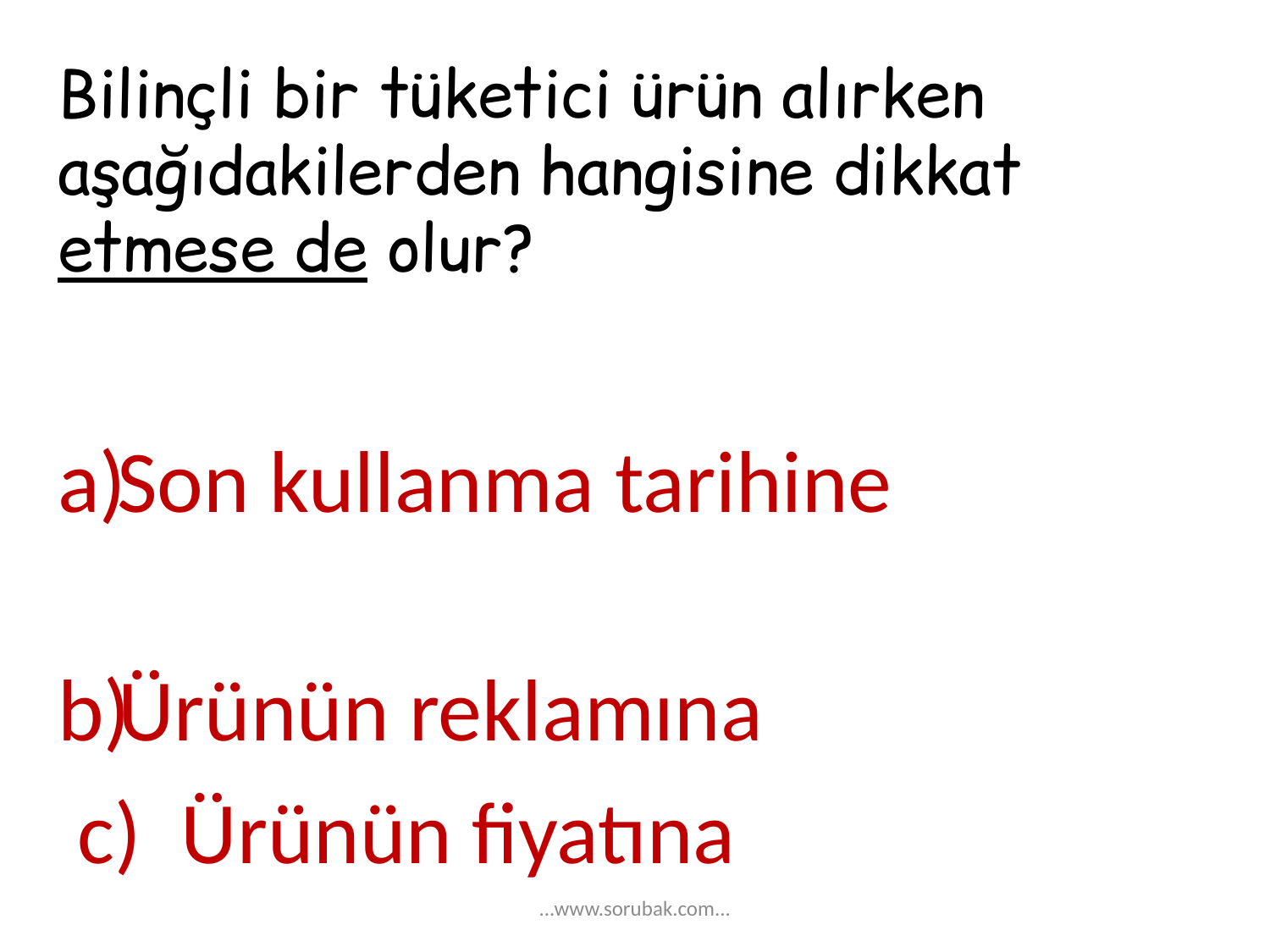

Bilinçli bir tüketici ürün alırken aşağıdakilerden hangisine dikkat etmese de olur?

Son kullanma tarihine
Ürünün reklamına
 c)  Ürünün fiyatına

...www.sorubak.com...